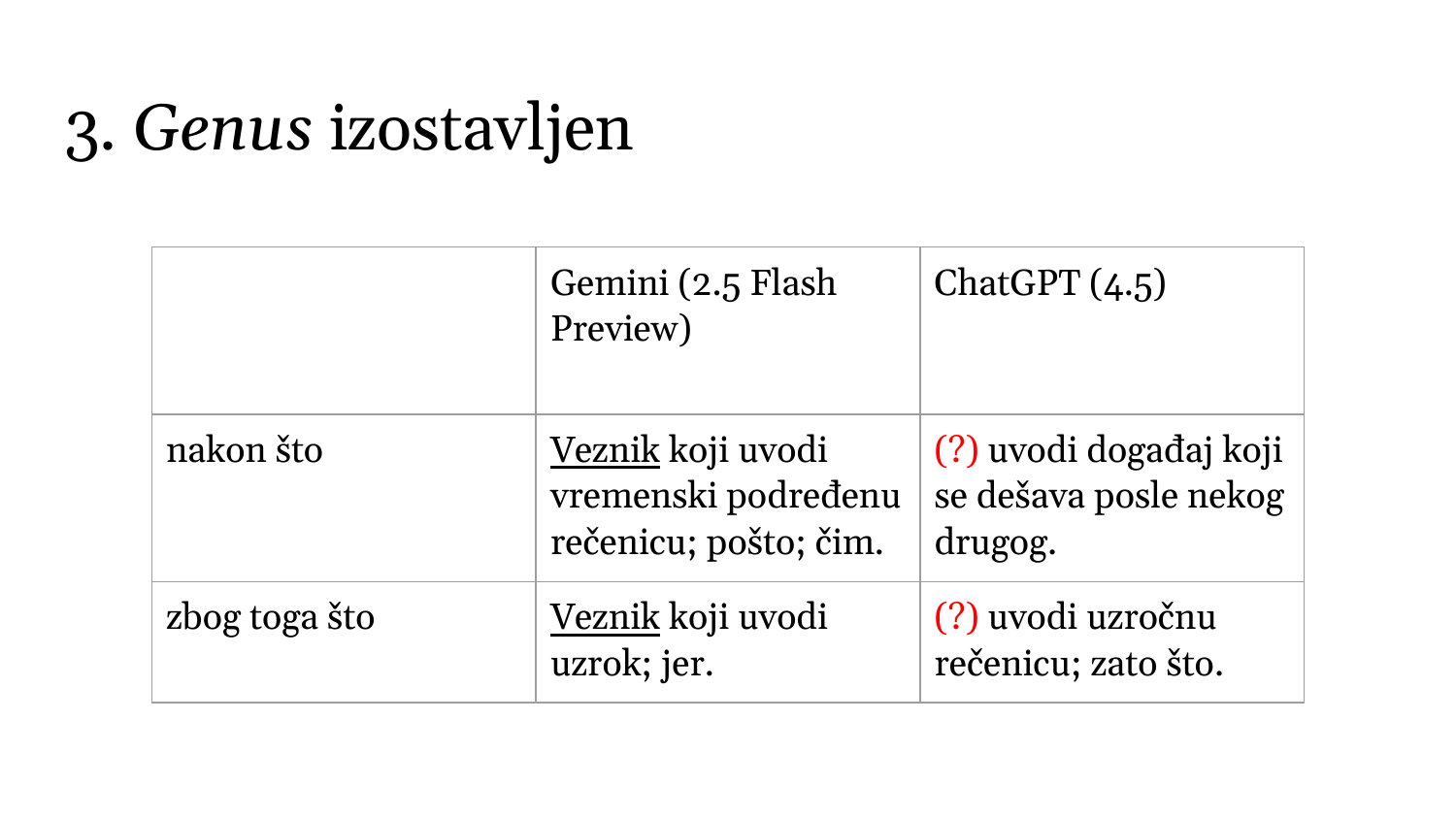

# 3. Genus izostavljen
|  | Gemini (2.5 Flash Preview) | ChatGPT (4.5) |
| --- | --- | --- |
| nakon što | Veznik koji uvodi vremenski podređenu rečenicu; pošto; čim. | (?) uvodi događaj koji se dešava posle nekog drugog. |
| zbog toga što | Veznik koji uvodi uzrok; jer. | (?) uvodi uzročnu rečenicu; zato što. |